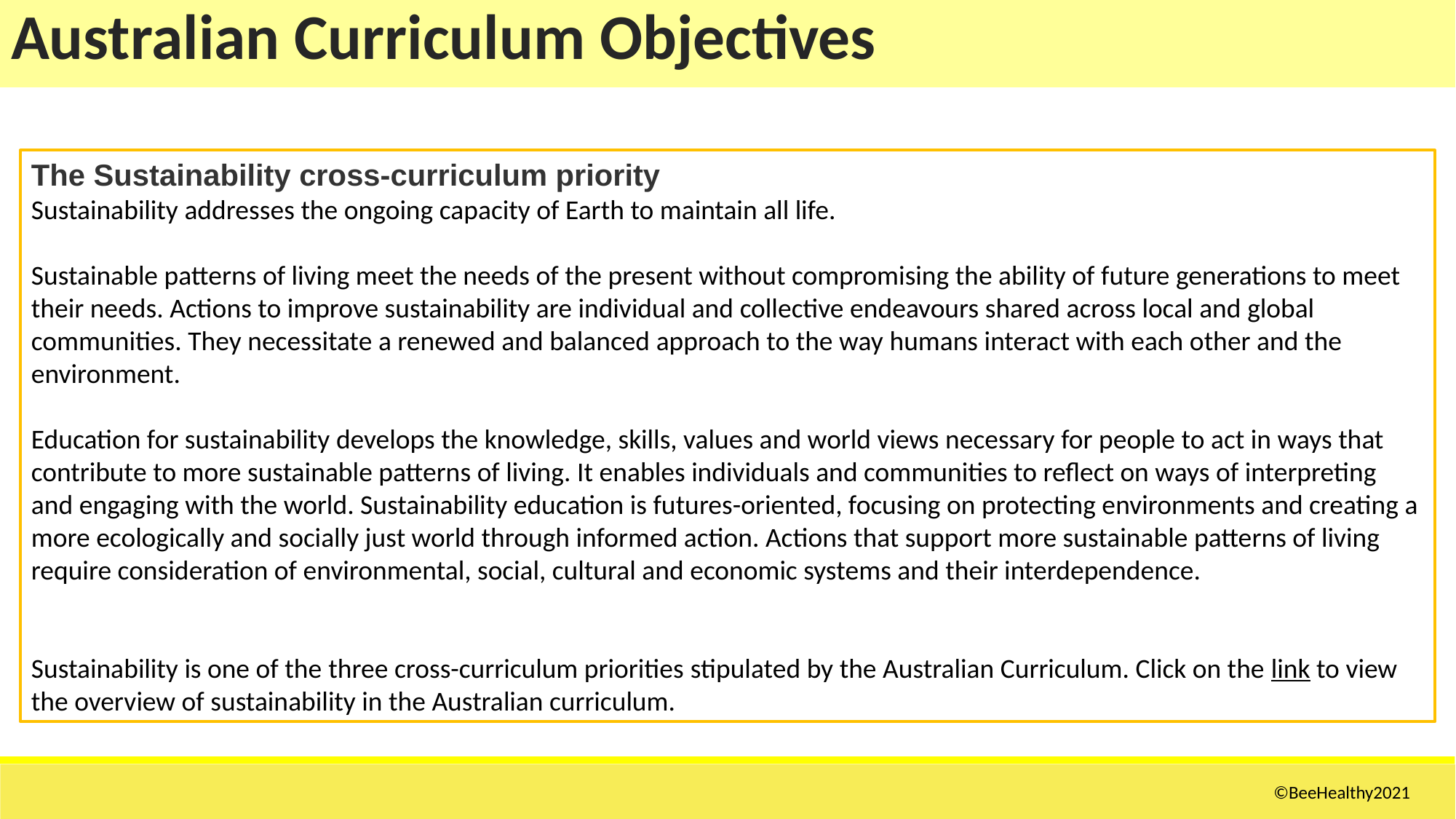

| Australian Curriculum Objectives |
| --- |
The Sustainability cross-curriculum priority
Sustainability addresses the ongoing capacity of Earth to maintain all life.

Sustainable patterns of living meet the needs of the present without compromising the ability of future generations to meet their needs. Actions to improve sustainability are individual and collective endeavours shared across local and global communities. They necessitate a renewed and balanced approach to the way humans interact with each other and the environment.

Education for sustainability develops the knowledge, skills, values and world views necessary for people to act in ways that contribute to more sustainable patterns of living. It enables individuals and communities to reflect on ways of interpreting and engaging with the world. Sustainability education is futures-oriented, focusing on protecting environments and creating a more ecologically and socially just world through informed action. Actions that support more sustainable patterns of living require consideration of environmental, social, cultural and economic systems and their interdependence.

Sustainability is one of the three cross-curriculum priorities stipulated by the Australian Curriculum. Click on the link to view the overview of sustainability in the Australian curriculum.